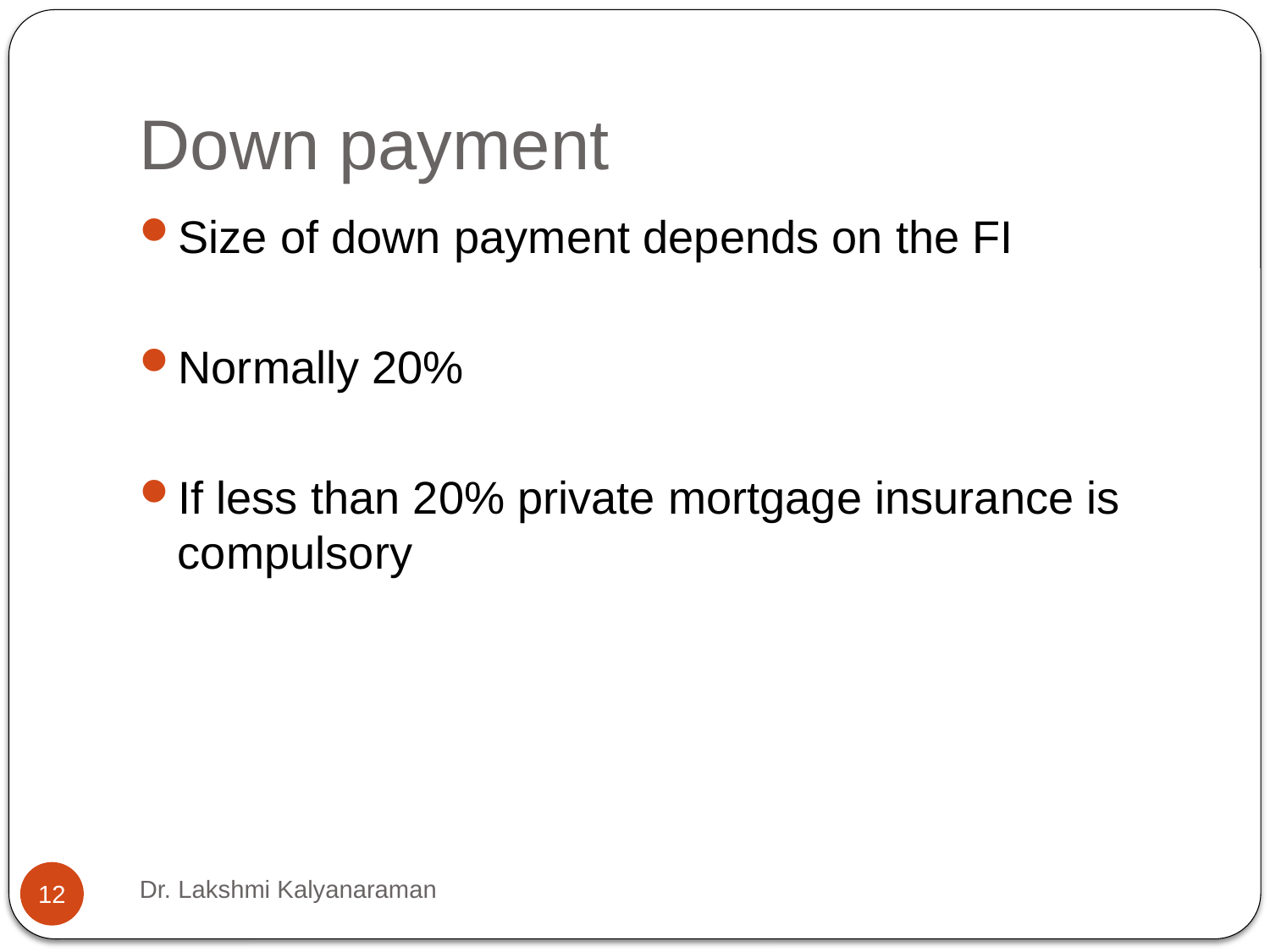

# Down payment
Size of down payment depends on the FI

Normally 20%

If less than 20% private mortgage insurance is compulsory

Dr. Lakshmi Kalyanaraman
12